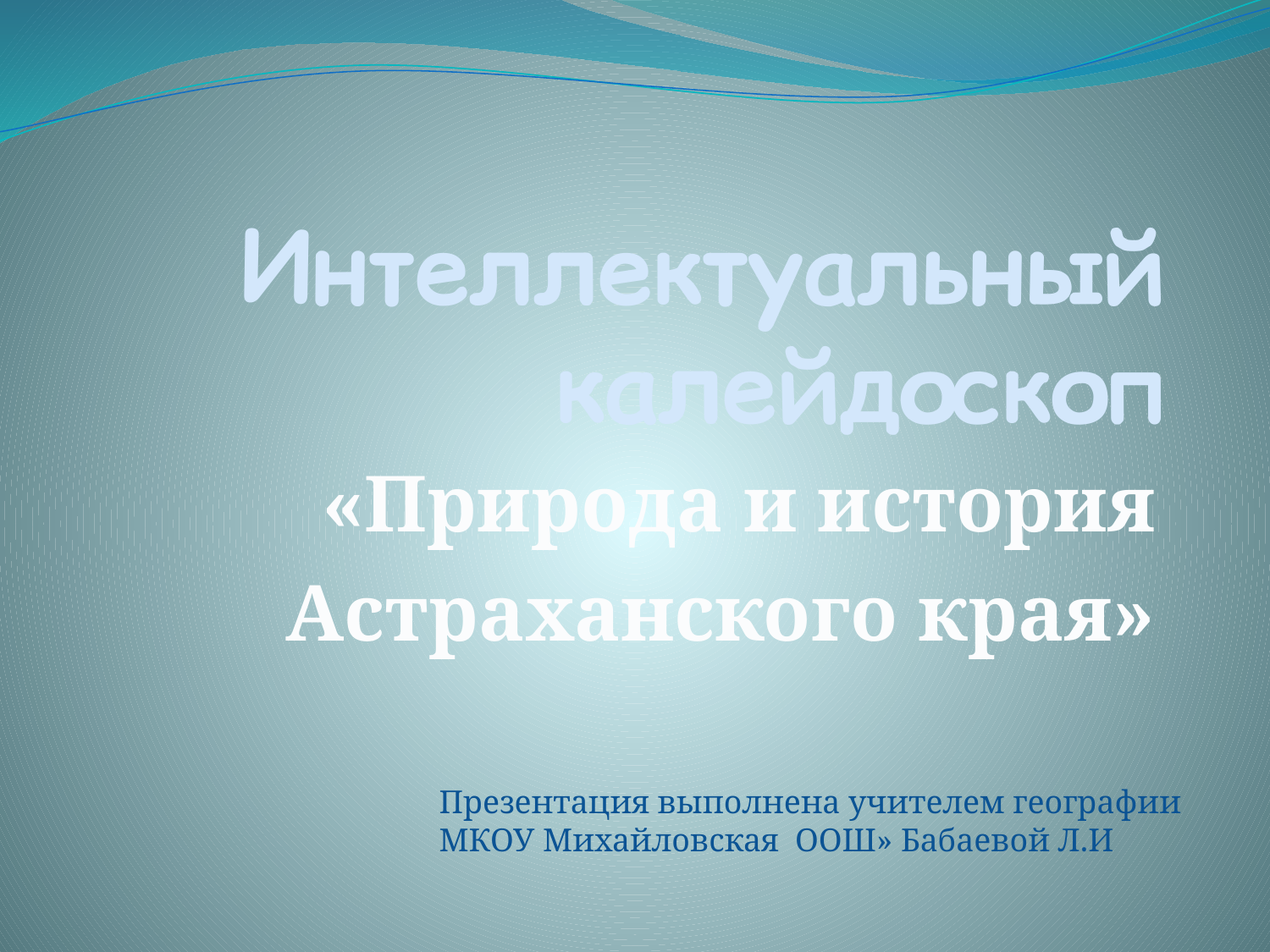

# Интеллектуальный калейдоскоп
«Природа и история
 Астраханского края»
Презентация выполнена учителем географии
МКОУ Михайловская  ООШ» Бабаевой Л.И